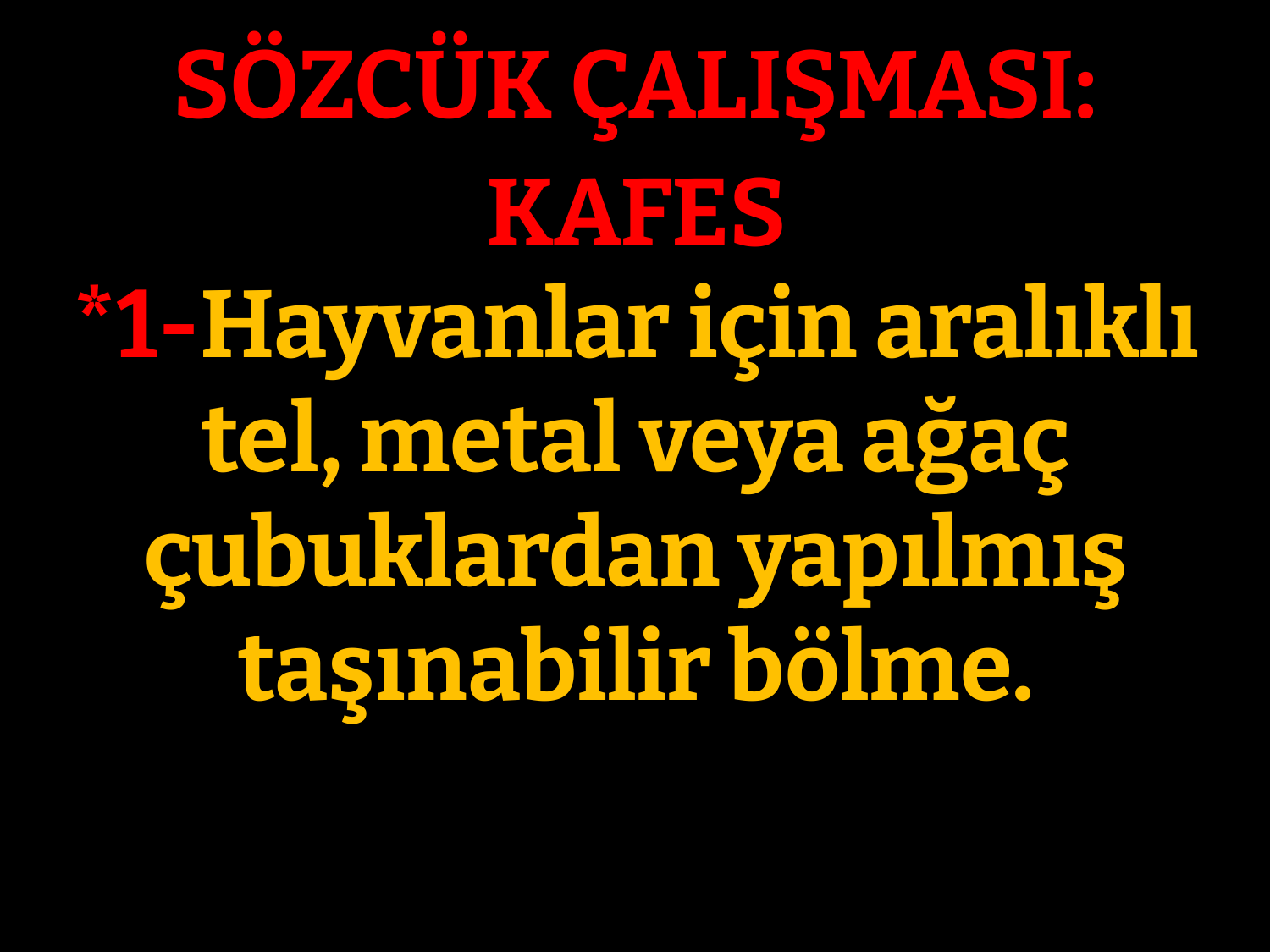

SÖZCÜK ÇALIŞMASI:
KAFES
*1-Hayvanlar için aralıklı tel, metal veya ağaç çubuklardan yapılmış taşınabilir bölme.